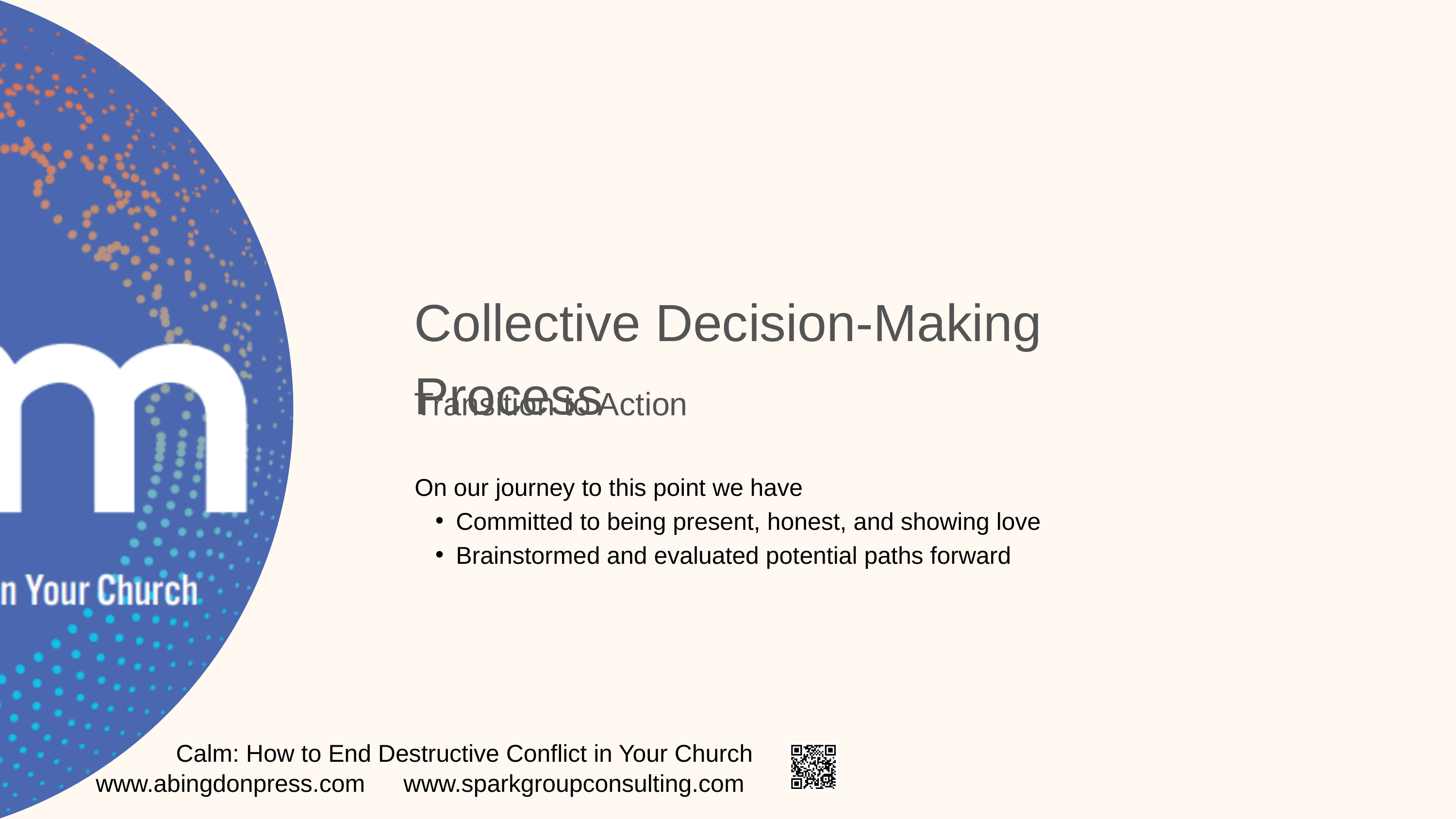

Collective Decision-Making Process
Transition to Action
On our journey to this point we have
Committed to being present, honest, and showing love
Brainstormed and evaluated potential paths forward
Calm: How to End Destructive Conflict in Your Church

www.abingdonpress.com
www.sparkgroupconsulting.com